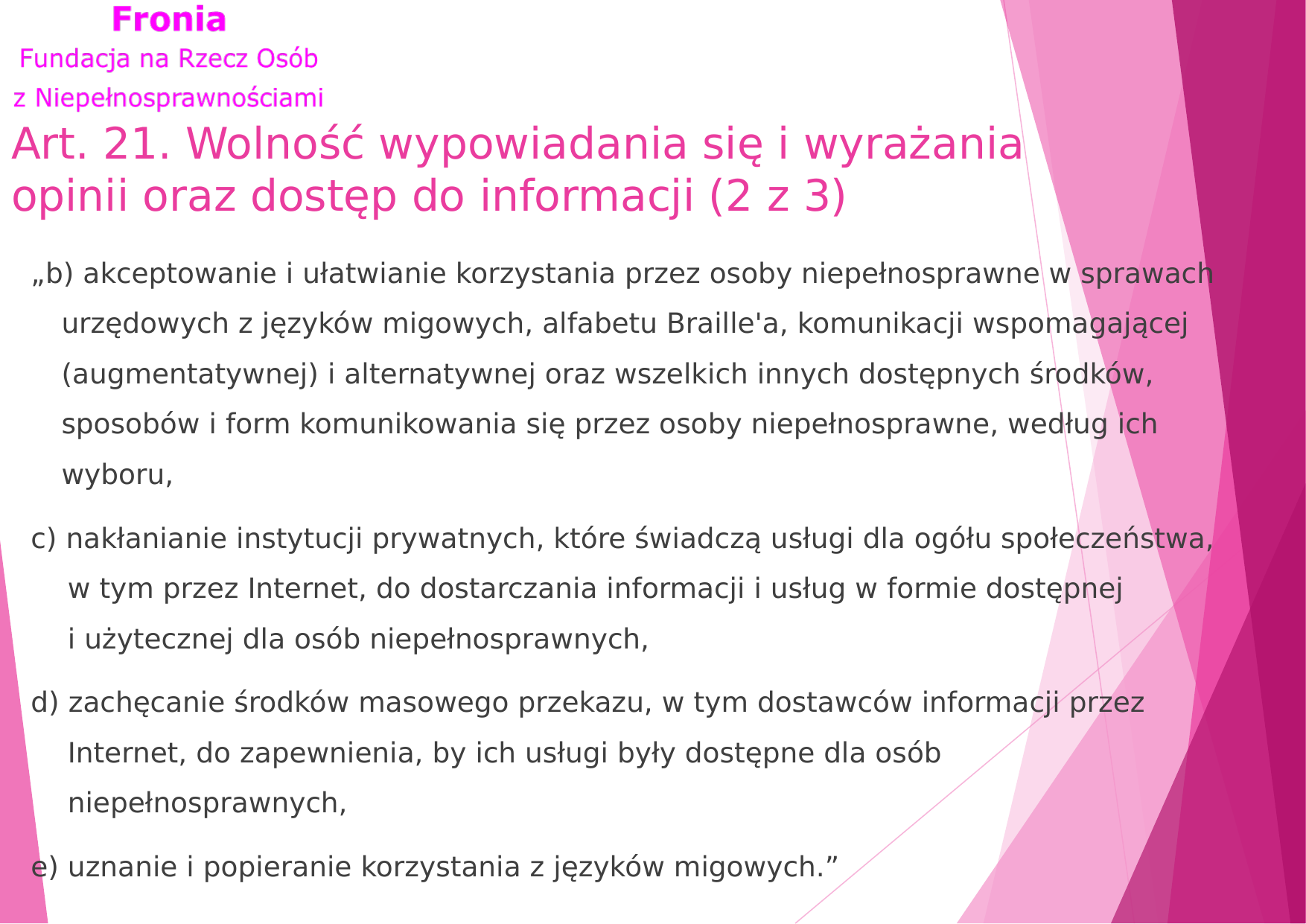

# Art. 21. Wolność wypowiadania się i wyrażania opinii oraz dostęp do informacji (2 z 3)
„b) akceptowanie i ułatwianie korzystania przez osoby niepełnosprawne w sprawach urzędowych z języków migowych, alfabetu Braille'a, komunikacji wspomagającej (augmentatywnej) i alternatywnej oraz wszelkich innych dostępnych środków, sposobów i form komunikowania się przez osoby niepełnosprawne, według ich wyboru,
c) nakłanianie instytucji prywatnych, które świadczą usługi dla ogółu społeczeństwa, w tym przez Internet, do dostarczania informacji i usług w formie dostępnej i użytecznej dla osób niepełnosprawnych,
d) zachęcanie środków masowego przekazu, w tym dostawców informacji przez Internet, do zapewnienia, by ich usługi były dostępne dla osób niepełnosprawnych,
e) uznanie i popieranie korzystania z języków migowych.”